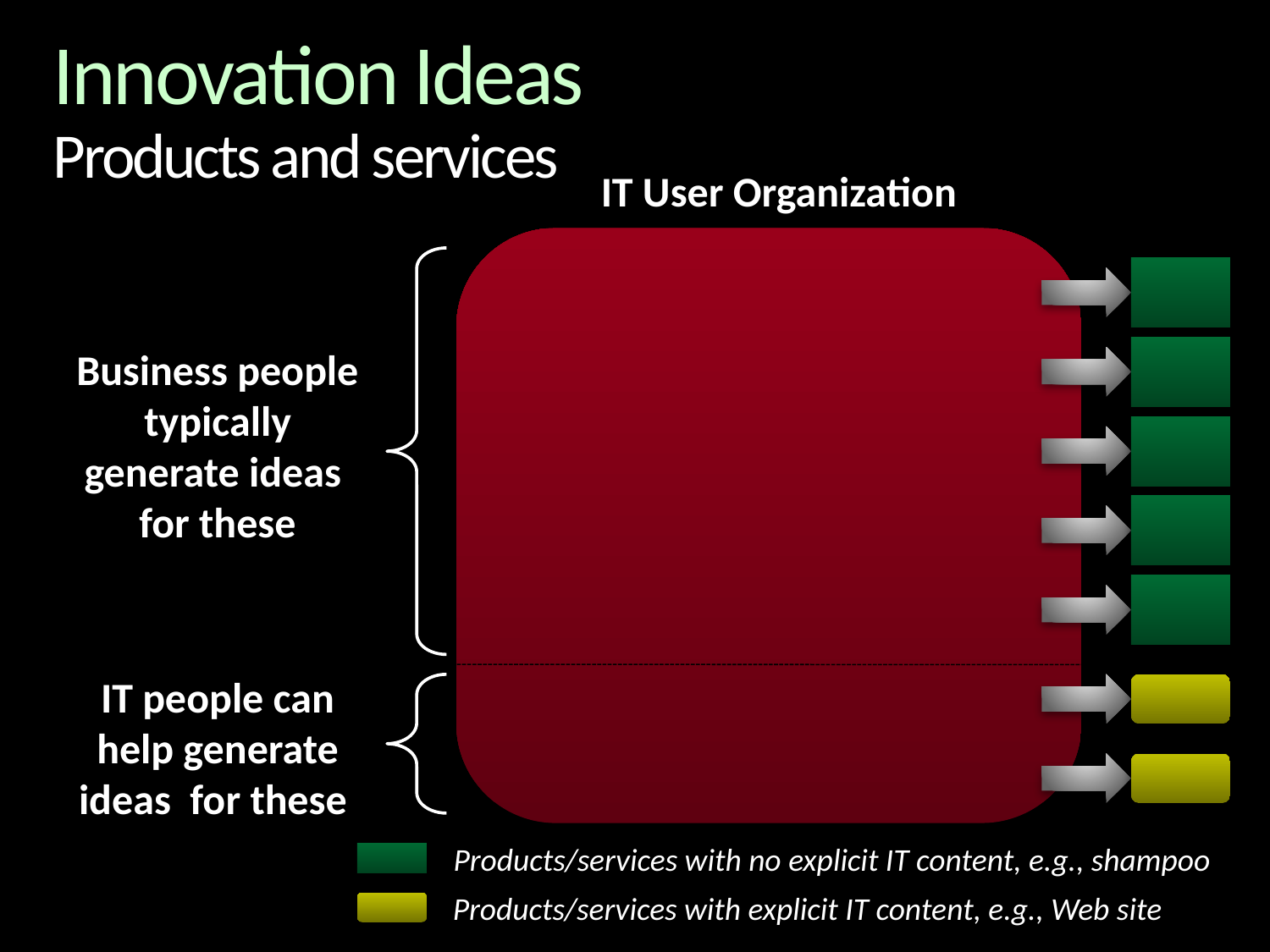

# Innovation Ideas Products and services
IT User Organization

Business people typically generate ideas  for these
IT people can help generate ideas  for these
Products/services with explicit IT content, e.g., Web site

Products/services with no explicit IT content, e.g., shampoo